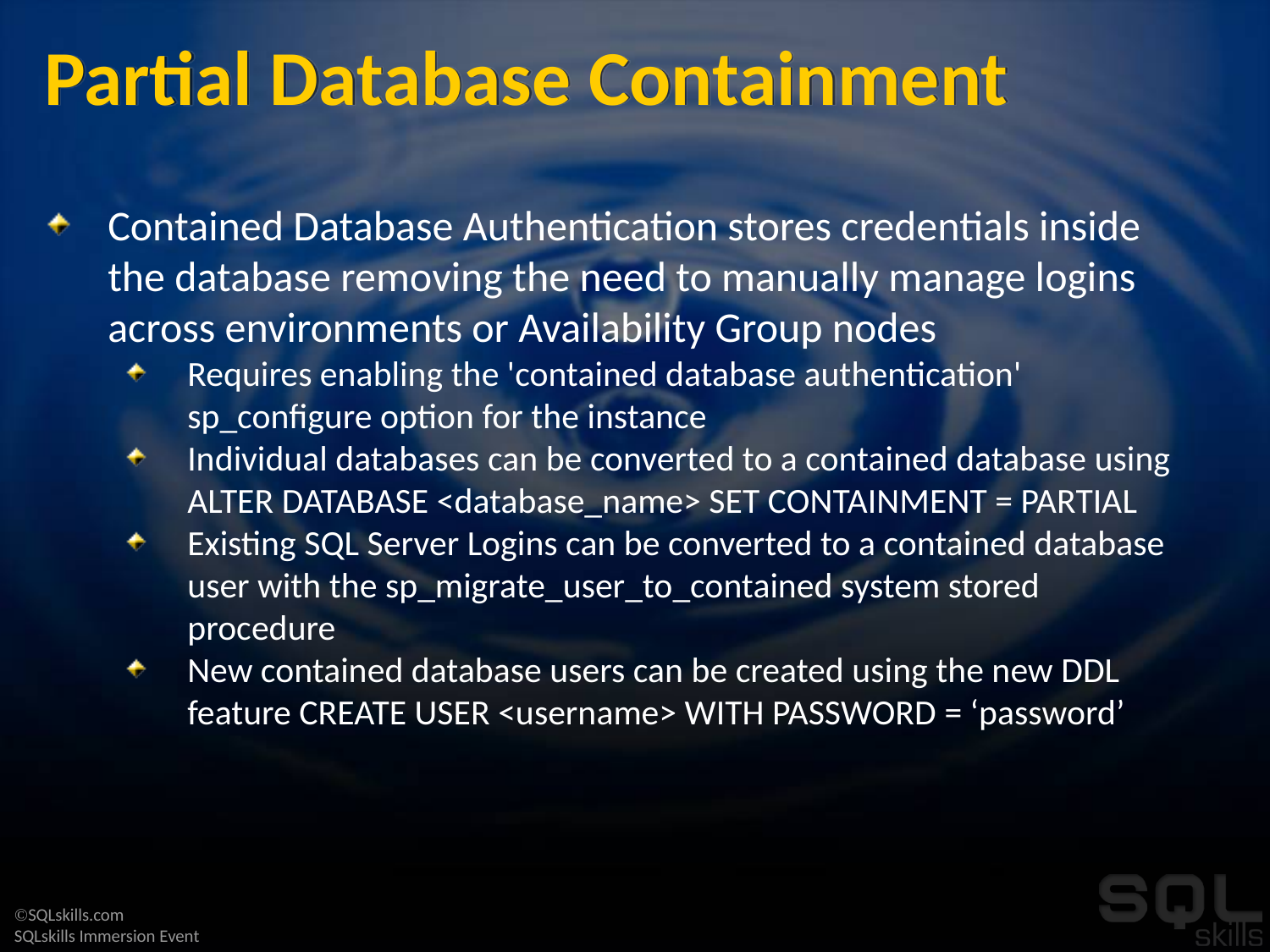

# Partial Database Containment
Contained Database Authentication stores credentials inside the database removing the need to manually manage logins across environments or Availability Group nodes
Requires enabling the 'contained database authentication' sp_configure option for the instance
Individual databases can be converted to a contained database using ALTER DATABASE <database_name> SET CONTAINMENT = PARTIAL
Existing SQL Server Logins can be converted to a contained database user with the sp_migrate_user_to_contained system stored procedure
New contained database users can be created using the new DDL feature CREATE USER <username> WITH PASSWORD = ‘password’